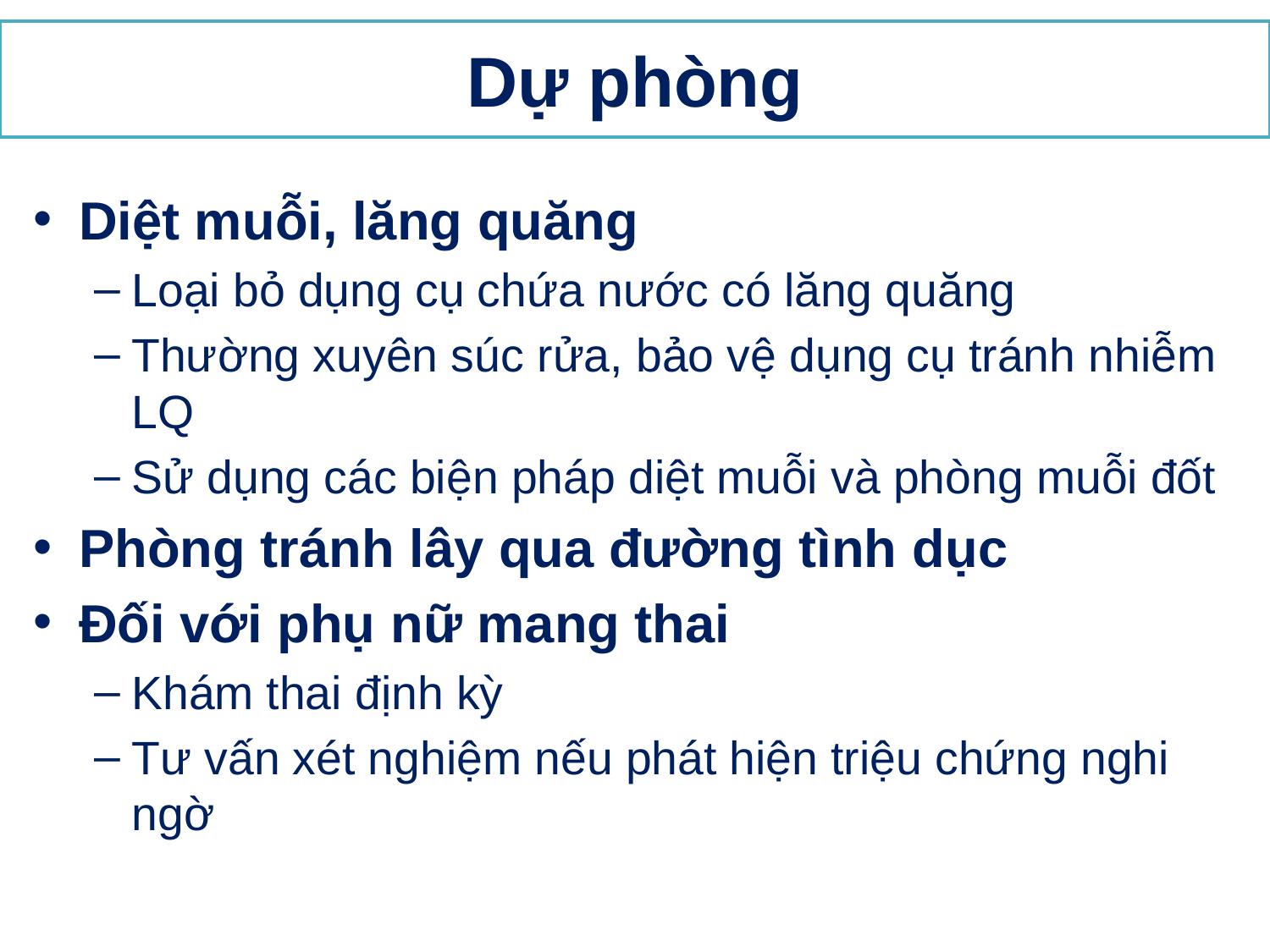

Dự phòng
Diệt muỗi, lăng quăng
Loại bỏ dụng cụ chứa nước có lăng quăng
Thường xuyên súc rửa, bảo vệ dụng cụ tránh nhiễm LQ
Sử dụng các biện pháp diệt muỗi và phòng muỗi đốt
Phòng tránh lây qua đường tình dục
Đối với phụ nữ mang thai
Khám thai định kỳ
Tư vấn xét nghiệm nếu phát hiện triệu chứng nghi ngờ